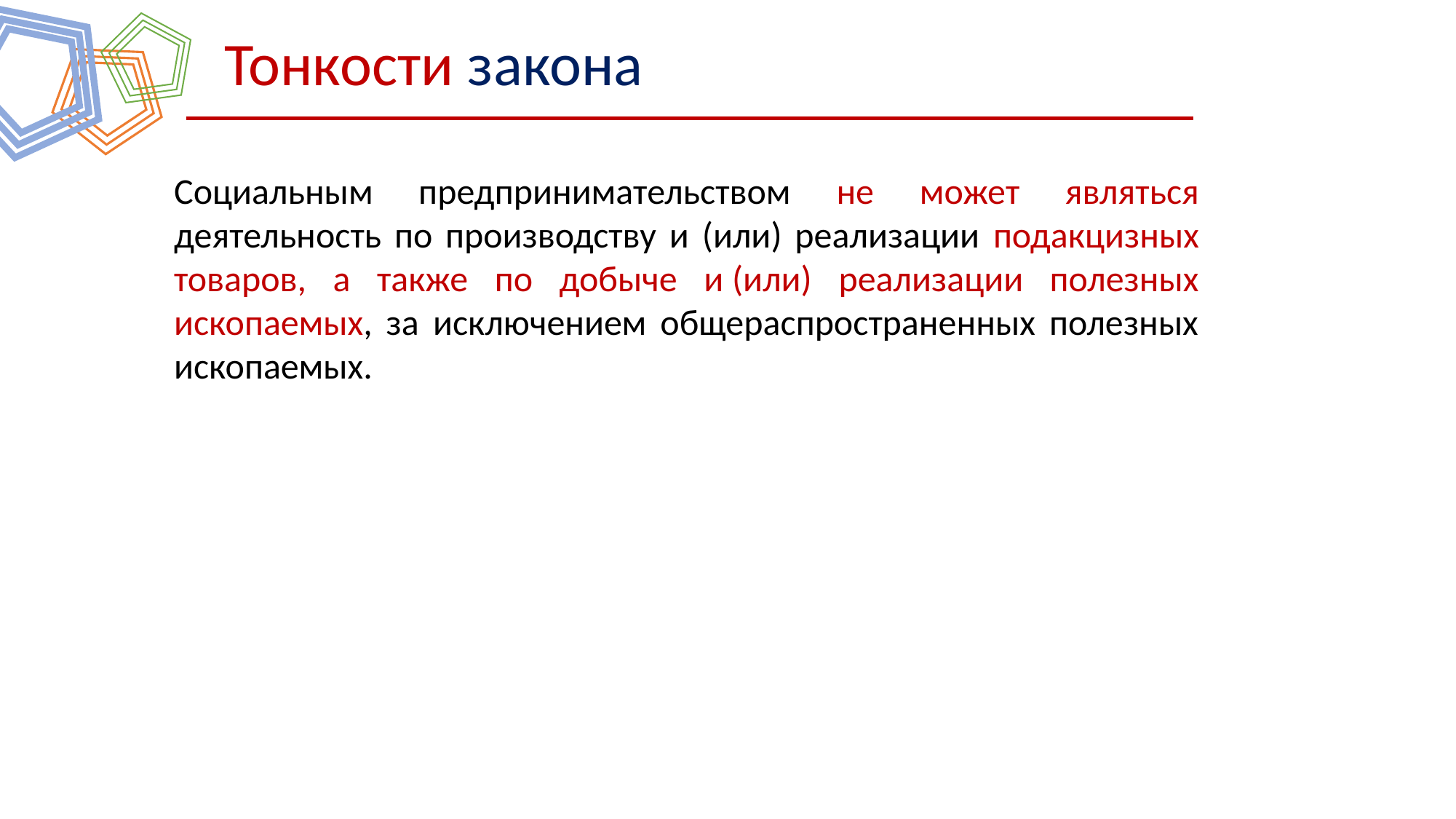

Тонкости закона
Социальным предпринимательством не может являться деятельность по производству и (или) реализации подакцизных товаров, а также по добыче и (или) реализации полезных ископаемых, за исключением общераспространенных полезных ископаемых.